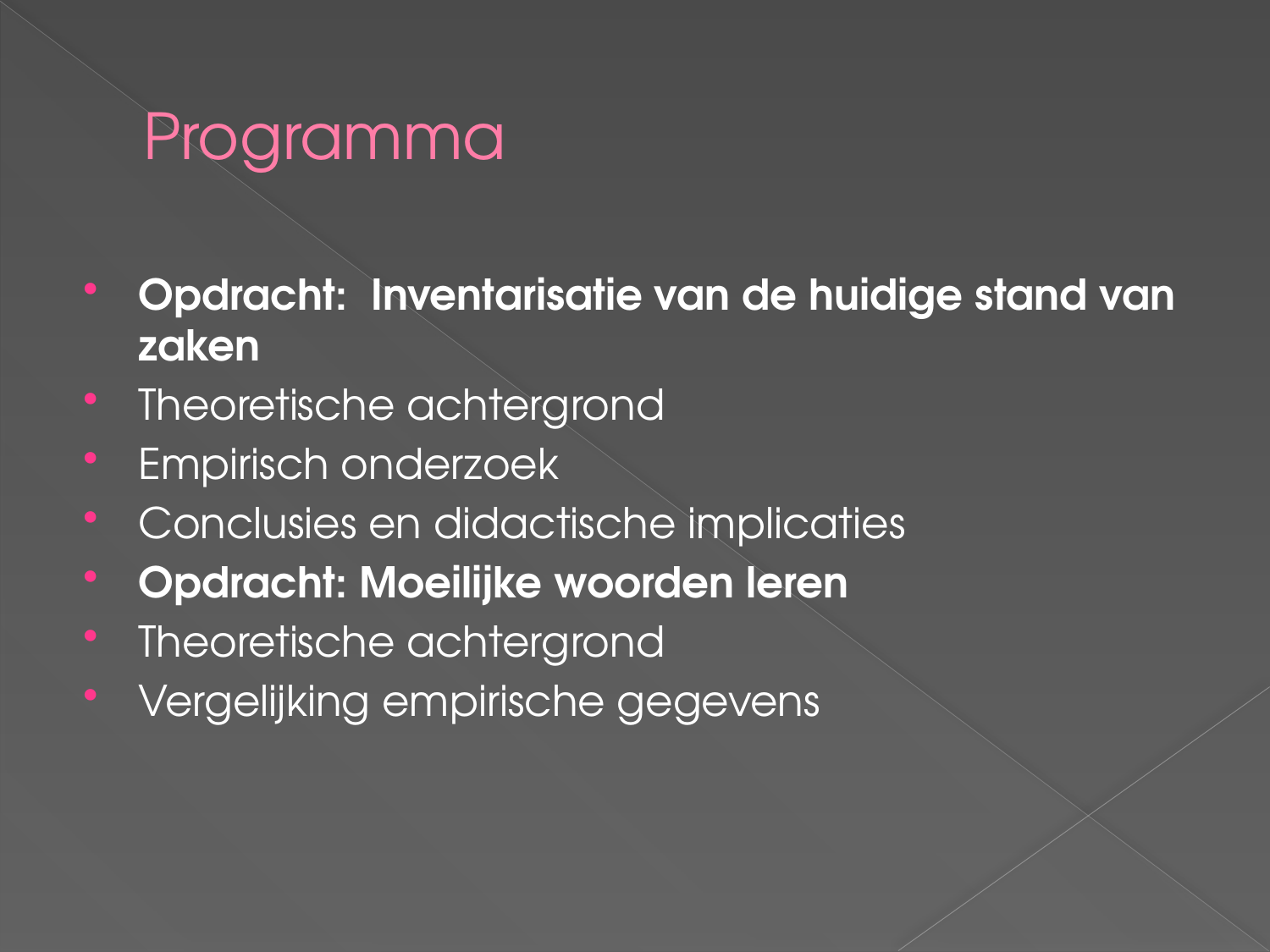

# Programma
Opdracht:  Inventarisatie van de huidige stand van zaken
Theoretische achtergrond
Empirisch onderzoek
Conclusies en didactische implicaties
Opdracht: Moeilijke woorden leren
Theoretische achtergrond
Vergelijking empirische gegevens